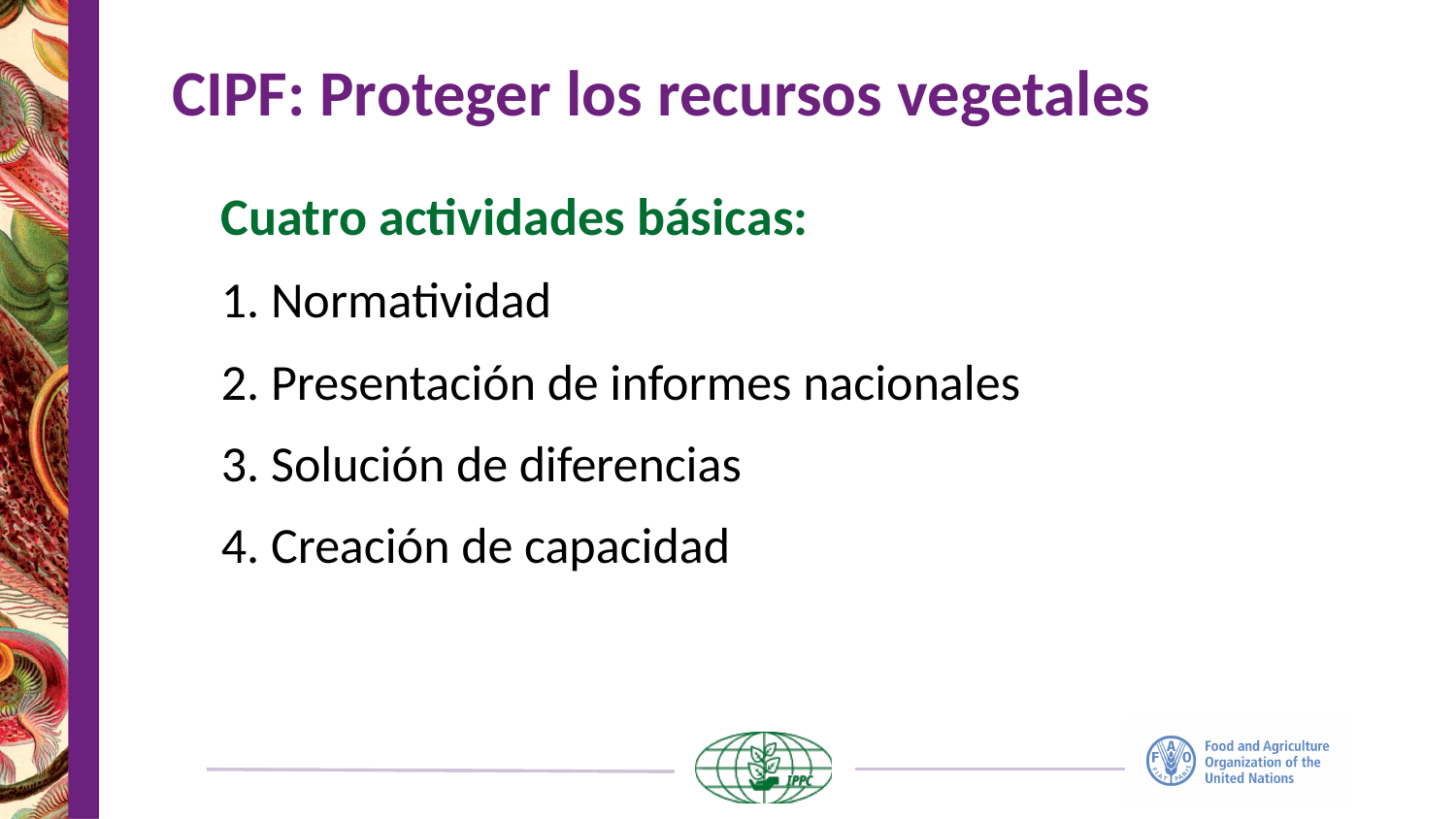

# CIPF: Proteger los recursos vegetales
Cuatro actividades básicas:
1. Normatividad
2. Presentación de informes nacionales
3. Solución de diferencias
4. Creación de capacidad